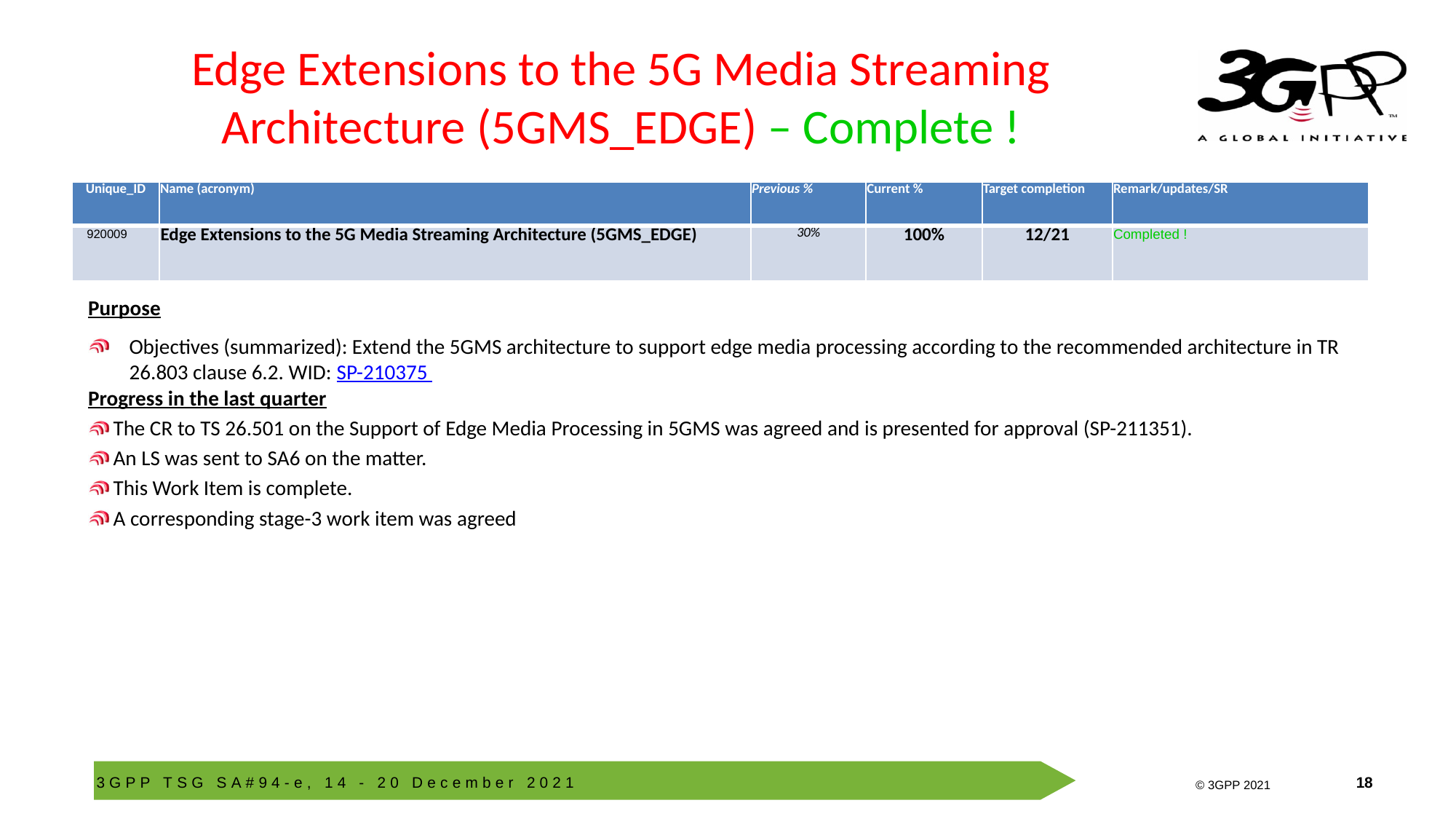

# Edge Extensions to the 5G Media Streaming Architecture (5GMS_EDGE) – Complete !
| Unique\_ID | Name (acronym) | Previous % | Current % | Target completion | Remark/updates/SR |
| --- | --- | --- | --- | --- | --- |
| 920009 | Edge Extensions to the 5G Media Streaming Architecture (5GMS\_EDGE) | 30% | 100% | 12/21 | Completed ! |
Purpose
Objectives (summarized): Extend the 5GMS architecture to support edge media processing according to the recommended architecture in TR 26.803 clause 6.2. WID: SP-210375
Progress in the last quarter
 The CR to TS 26.501 on the Support of Edge Media Processing in 5GMS was agreed and is presented for approval (SP-211351).
 An LS was sent to SA6 on the matter.
 This Work Item is complete.
 A corresponding stage-3 work item was agreed